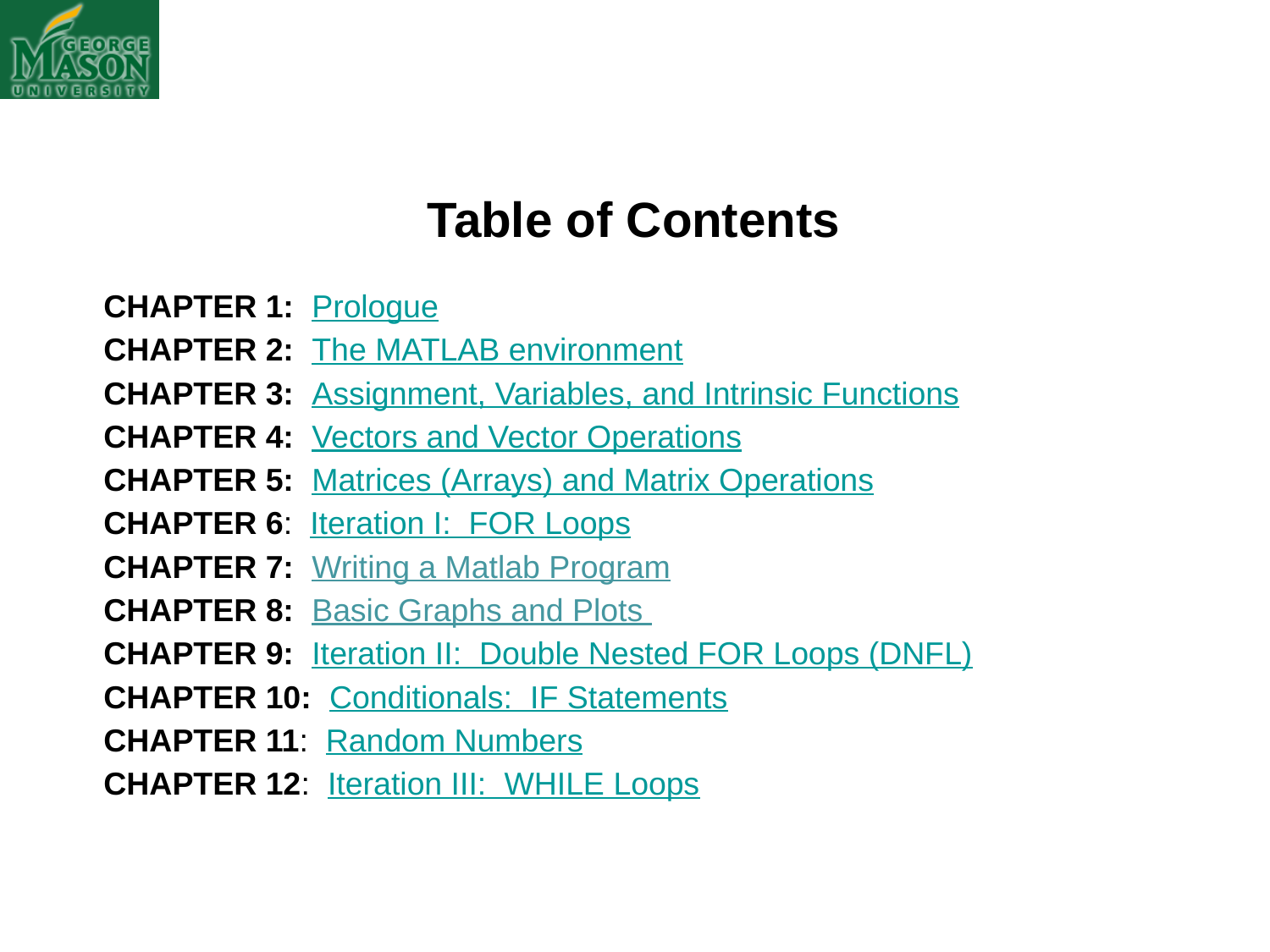

Table of Contents

CHAPTER 1:  Prologue
CHAPTER 2:  The MATLAB environment
CHAPTER 3:  Assignment, Variables, and Intrinsic Functions
CHAPTER 4:  Vectors and Vector Operations
CHAPTER 5:  Matrices (Arrays) and Matrix Operations
CHAPTER 6:  Iteration I:  FOR Loops
CHAPTER 7:  Writing a Matlab Program
CHAPTER 8:  Basic Graphs and Plots
CHAPTER 9:  Iteration II:  Double Nested FOR Loops (DNFL)
CHAPTER 10:  Conditionals:  IF Statements
CHAPTER 11:  Random Numbers
CHAPTER 12:  Iteration III:  WHILE Loops